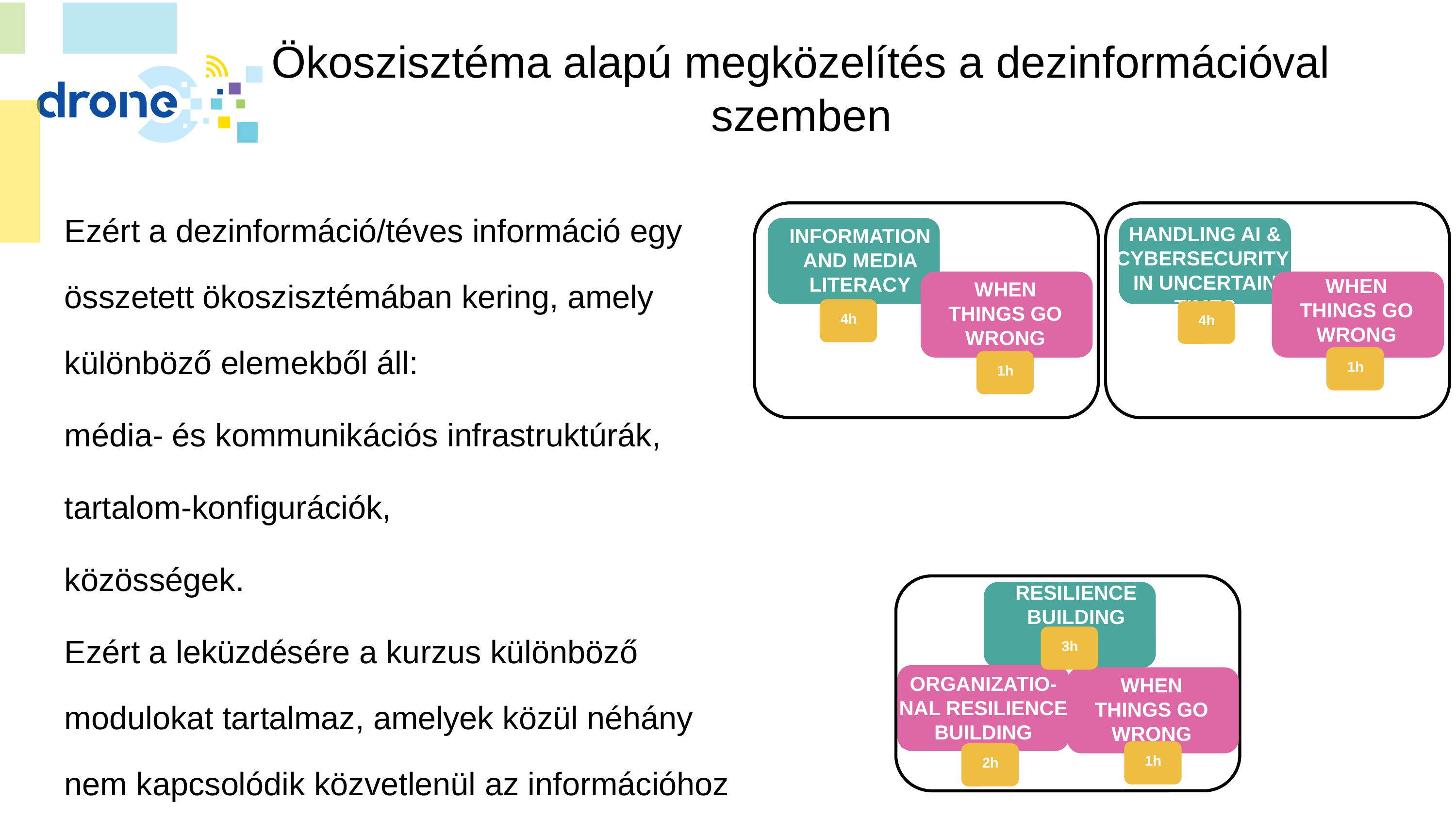

# Ökoszisztéma alapú megközelítés a dezinformációval szemben

Ezért a dezinformáció/téves információ egy összetett ökoszisztémában kering, amely különböző elemekből áll:
média- és kommunikációs infrastruktúrák,
tartalom-konfigurációk,
közösségek.
Ezért a leküzdésére a kurzus különböző modulokat tartalmaz, amelyek közül néhány nem kapcsolódik közvetlenül az információhoz és a médiához.

HANDLING AI &
CYBERSECURITY
IN UNCERTAIN TIMES

INFORMATION AND MEDIA LITERACY
WHEN THINGS GO WRONG

WHEN THINGS GO WRONG

4h

4h

1h

1h

RESILIENCE BUILDING

3h

ORGANIZATIO-NAL RESILIENCE BUILDING

WHEN THINGS GO WRONG

1h

2h